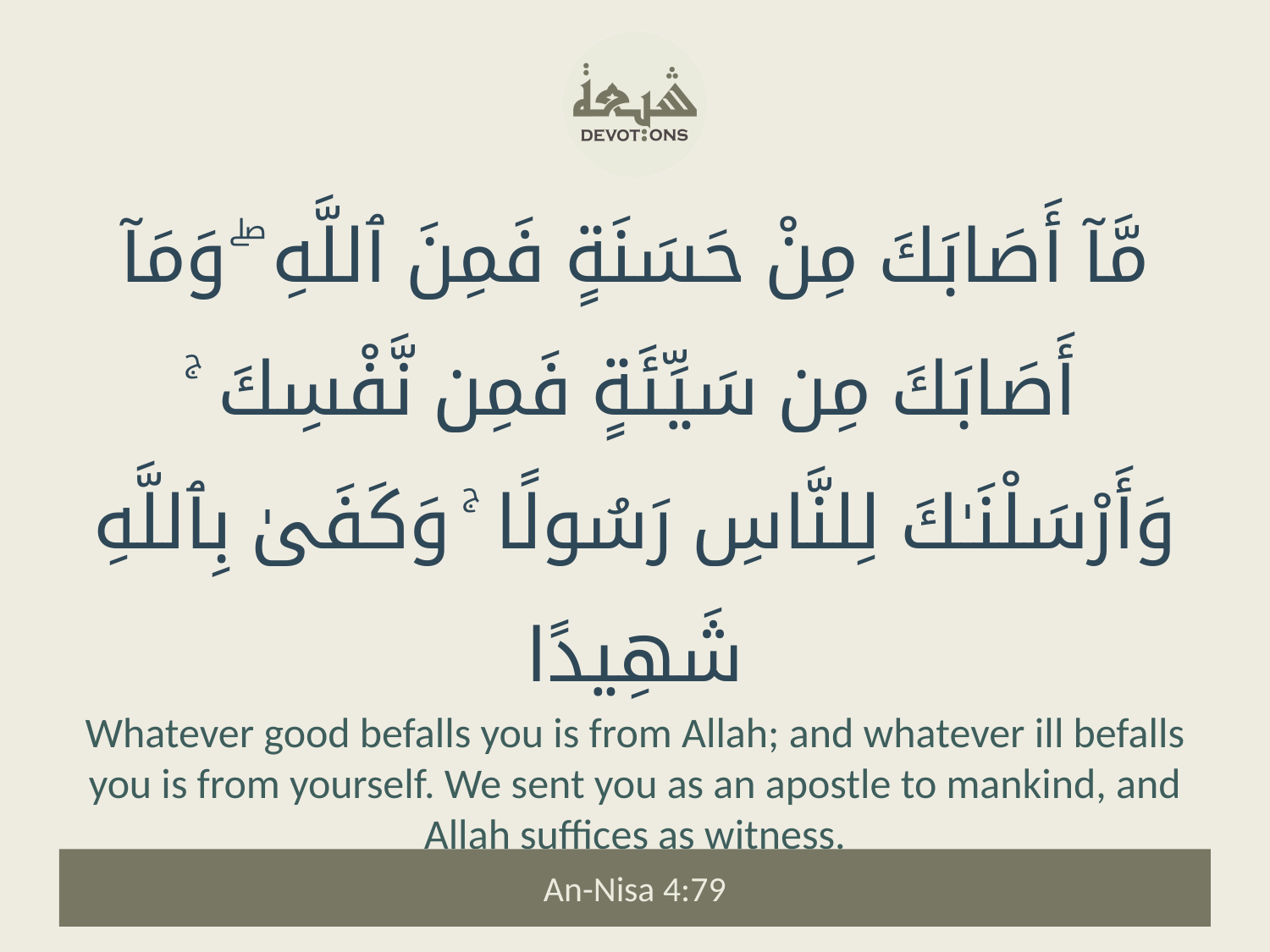

مَّآ أَصَابَكَ مِنْ حَسَنَةٍ فَمِنَ ٱللَّهِ ۖ وَمَآ أَصَابَكَ مِن سَيِّئَةٍ فَمِن نَّفْسِكَ ۚ وَأَرْسَلْنَـٰكَ لِلنَّاسِ رَسُولًا ۚ وَكَفَىٰ بِٱللَّهِ شَهِيدًا
Whatever good befalls you is from Allah; and whatever ill befalls you is from yourself. We sent you as an apostle to mankind, and Allah suffices as witness.
An-Nisa 4:79